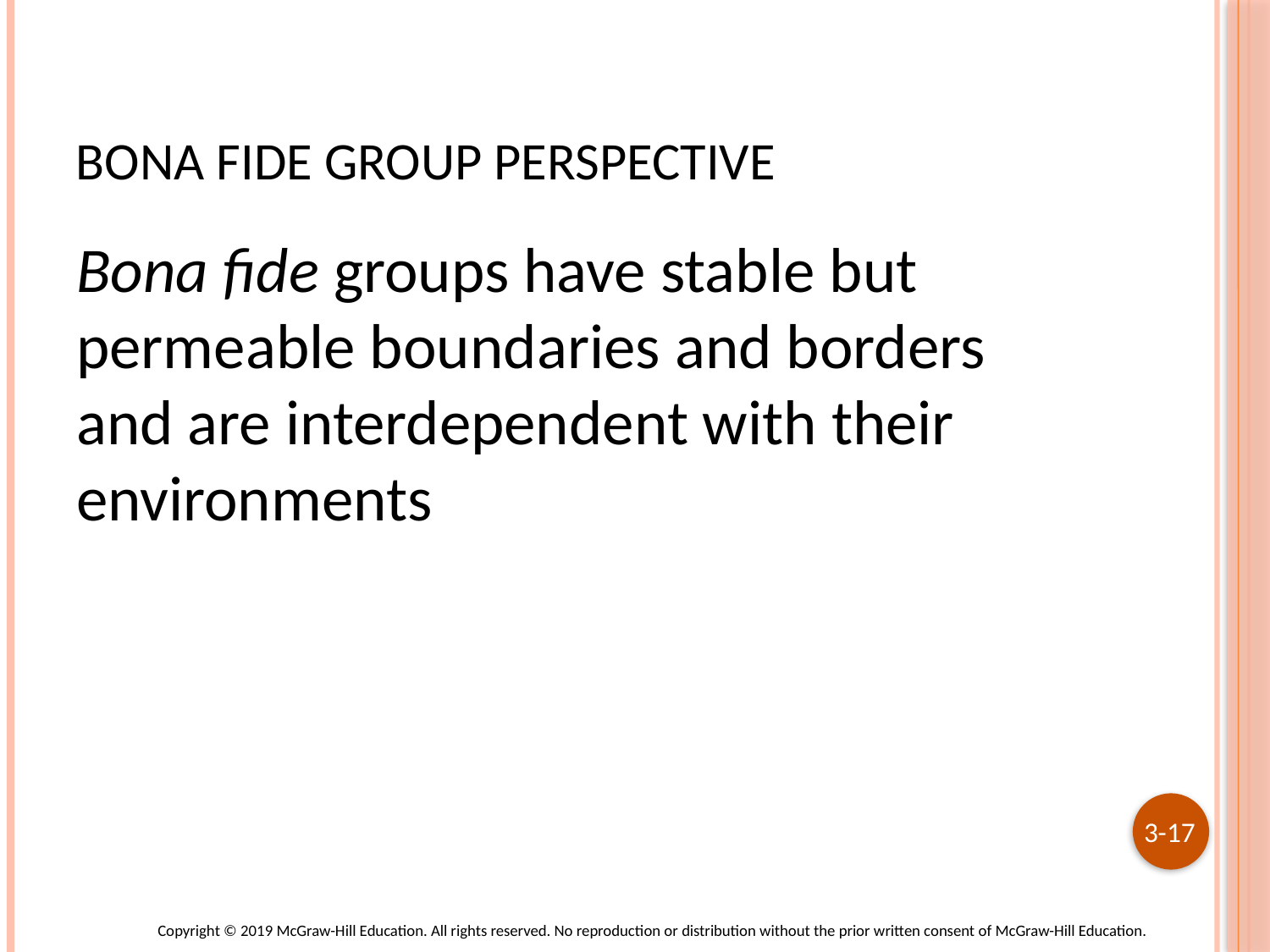

# Bona Fide Group Perspective
Bona fide groups have stable but permeable boundaries and borders and are interdependent with their environments